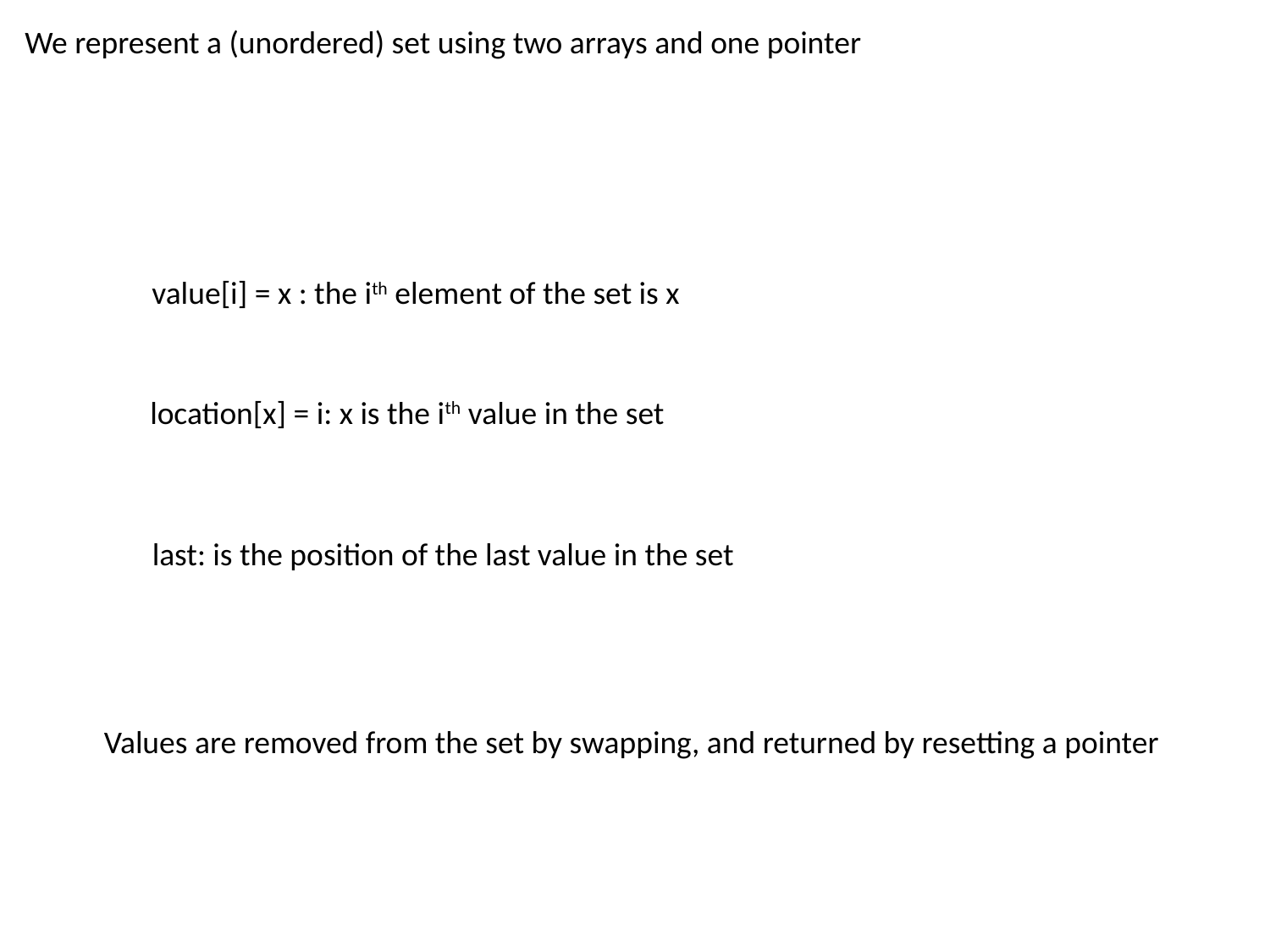

We represent a (unordered) set using two arrays and one pointer
value[i] = x : the ith element of the set is x
location[x] = i: x is the ith value in the set
last: is the position of the last value in the set
Values are removed from the set by swapping, and returned by resetting a pointer